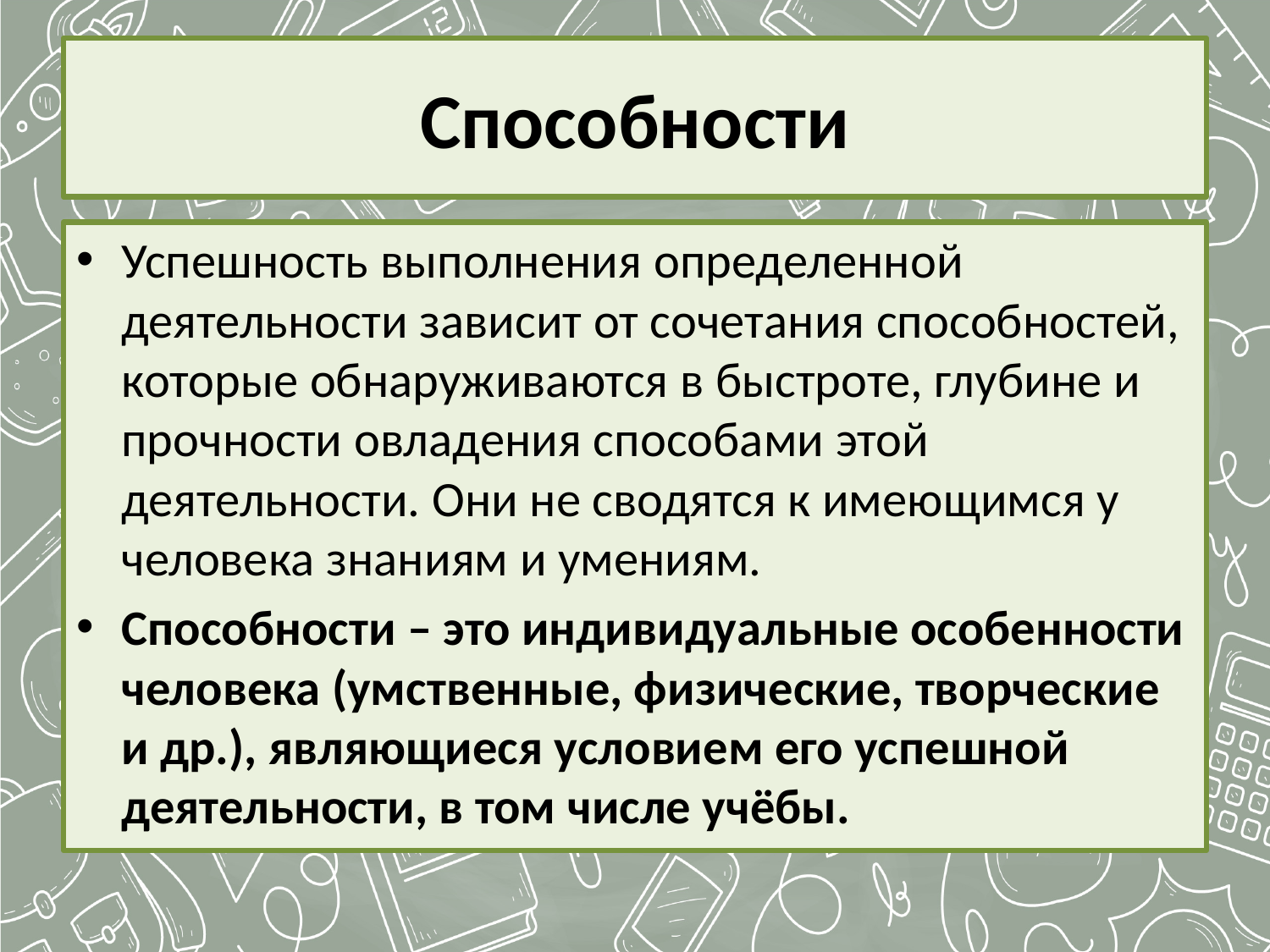

# Способности
Успешность выполнения определенной деятельности зависит от сочетания способностей, которые обнаруживаются в быстроте, глубине и прочности овладения способами этой деятельности. Они не сводятся к имеющимся у человека знаниям и умениям.
Способности – это индивидуальные особенности человека (умственные, физические, творческие и др.), являющиеся условием его успешной деятельности, в том числе учёбы.